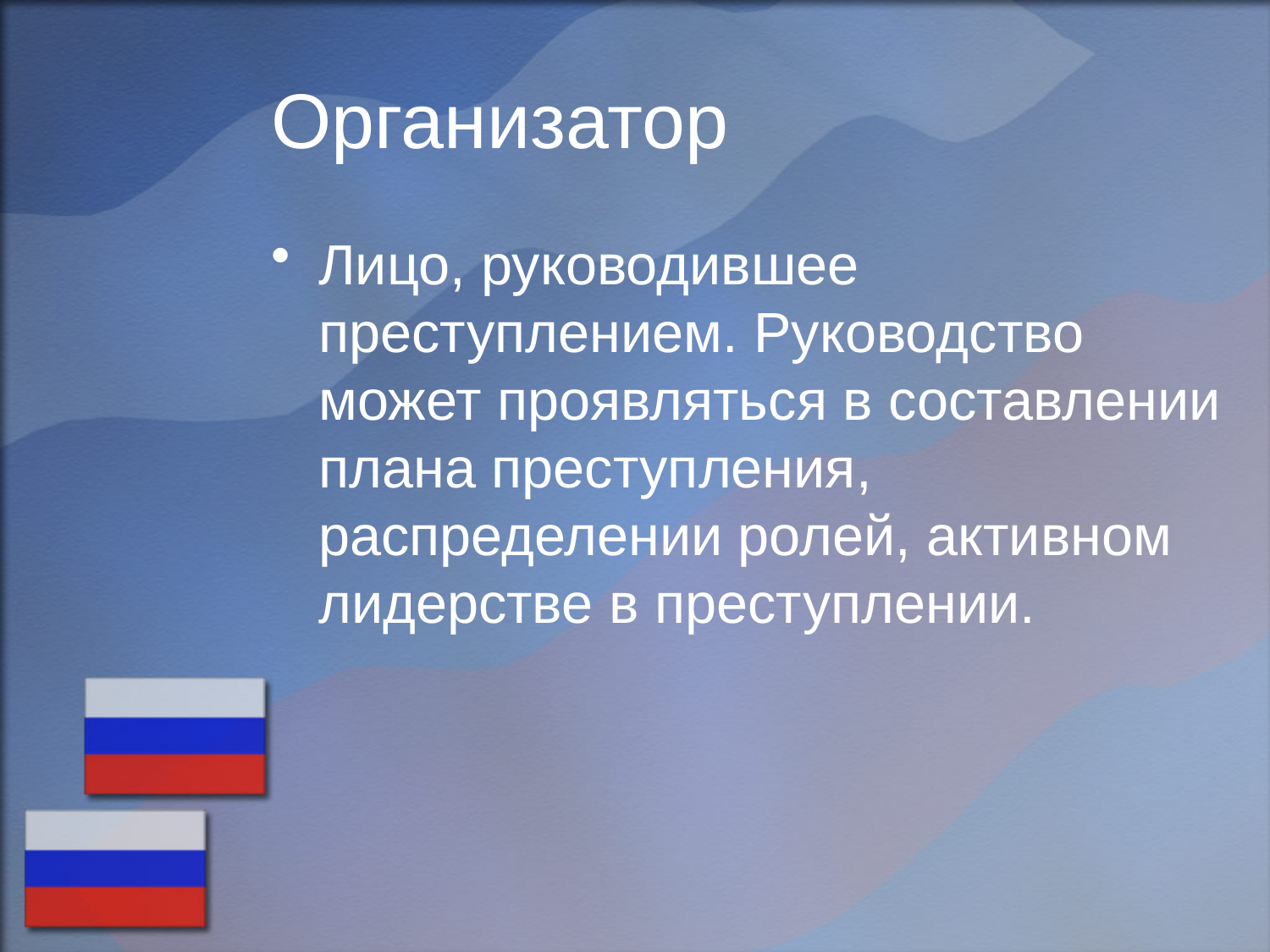

# Организатор
Лицо, руководившее преступлением. Руководство может проявляться в составлении плана преступления, распределении ролей, активном лидерстве в преступлении.